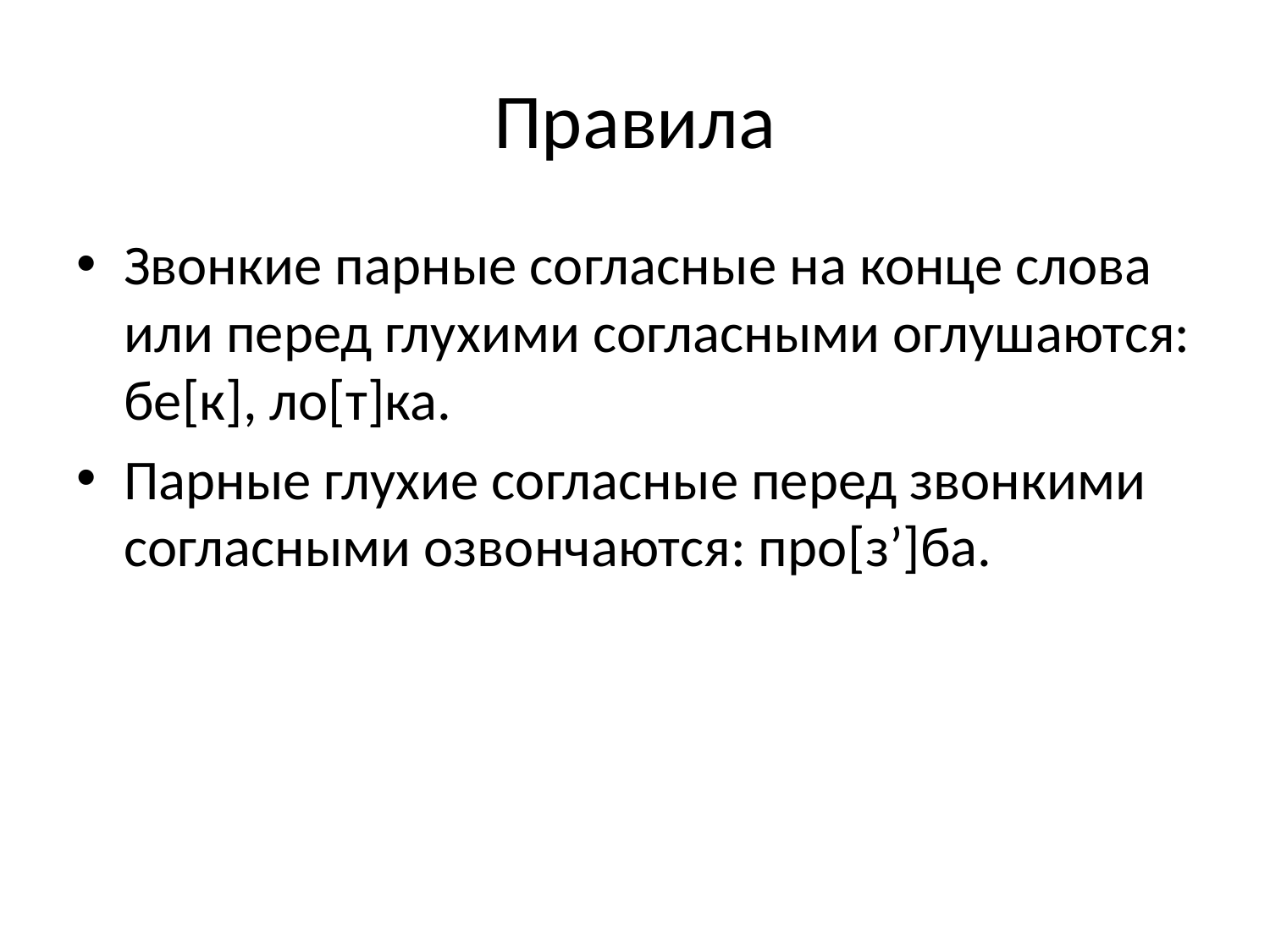

# Правила
Звонкие парные согласные на конце слова или перед глухими согласными оглушаются: бе[к], ло[т]ка.
Парные глухие согласные перед звонкими согласными озвончаются: про[з’]ба.